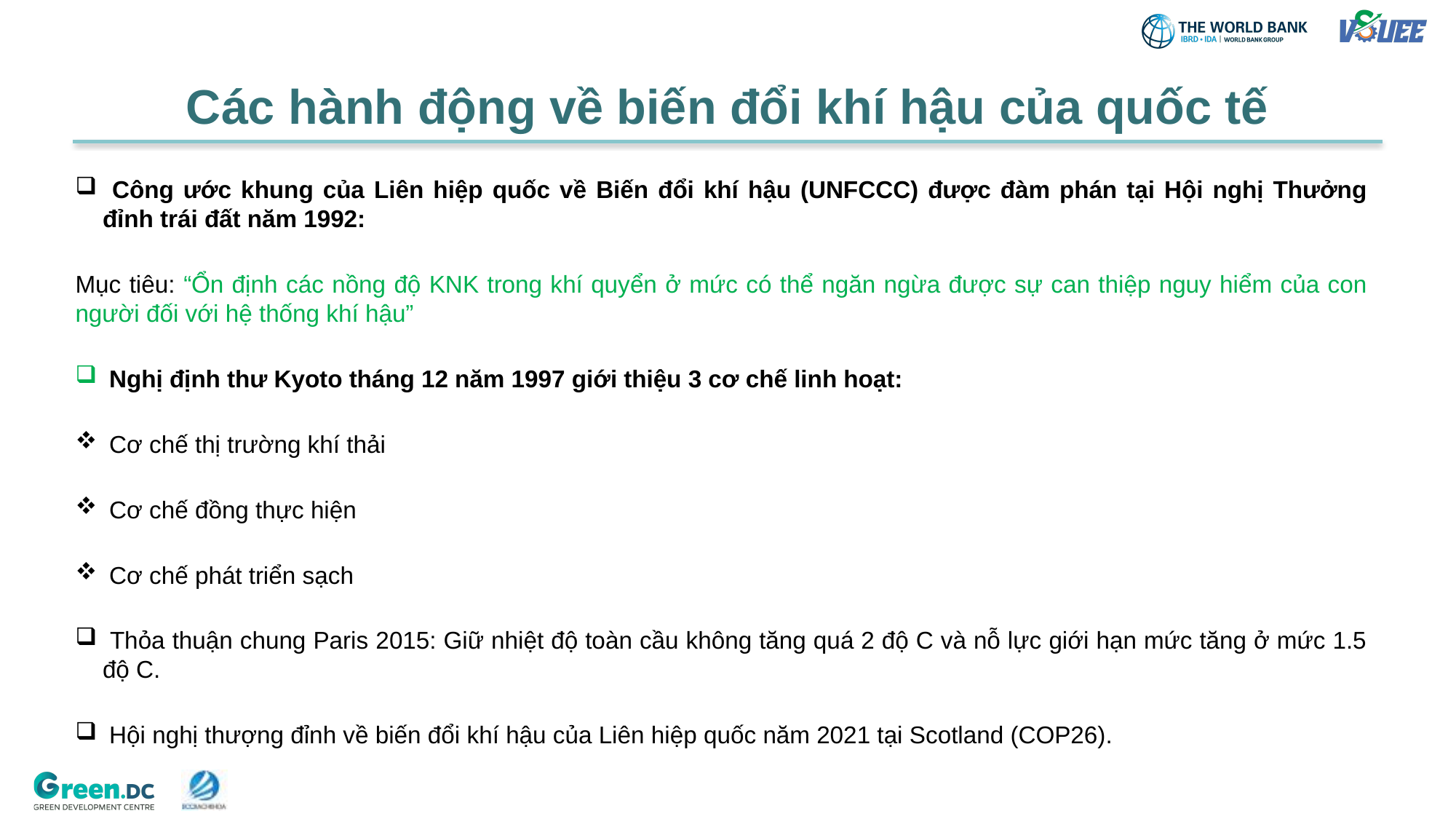

Các hành động về biến đổi khí hậu của quốc tế
 Công ước khung của Liên hiệp quốc về Biến đổi khí hậu (UNFCCC) được đàm phán tại Hội nghị Thưởng đỉnh trái đất năm 1992:
Mục tiêu: “Ổn định các nồng độ KNK trong khí quyển ở mức có thể ngăn ngừa được sự can thiệp nguy hiểm của con người đối với hệ thống khí hậu”
 Nghị định thư Kyoto tháng 12 năm 1997 giới thiệu 3 cơ chế linh hoạt:
 Cơ chế thị trường khí thải
 Cơ chế đồng thực hiện
 Cơ chế phát triển sạch
 Thỏa thuận chung Paris 2015: Giữ nhiệt độ toàn cầu không tăng quá 2 độ C và nỗ lực giới hạn mức tăng ở mức 1.5 độ C.
 Hội nghị thượng đỉnh về biến đổi khí hậu của Liên hiệp quốc năm 2021 tại Scotland (COP26).